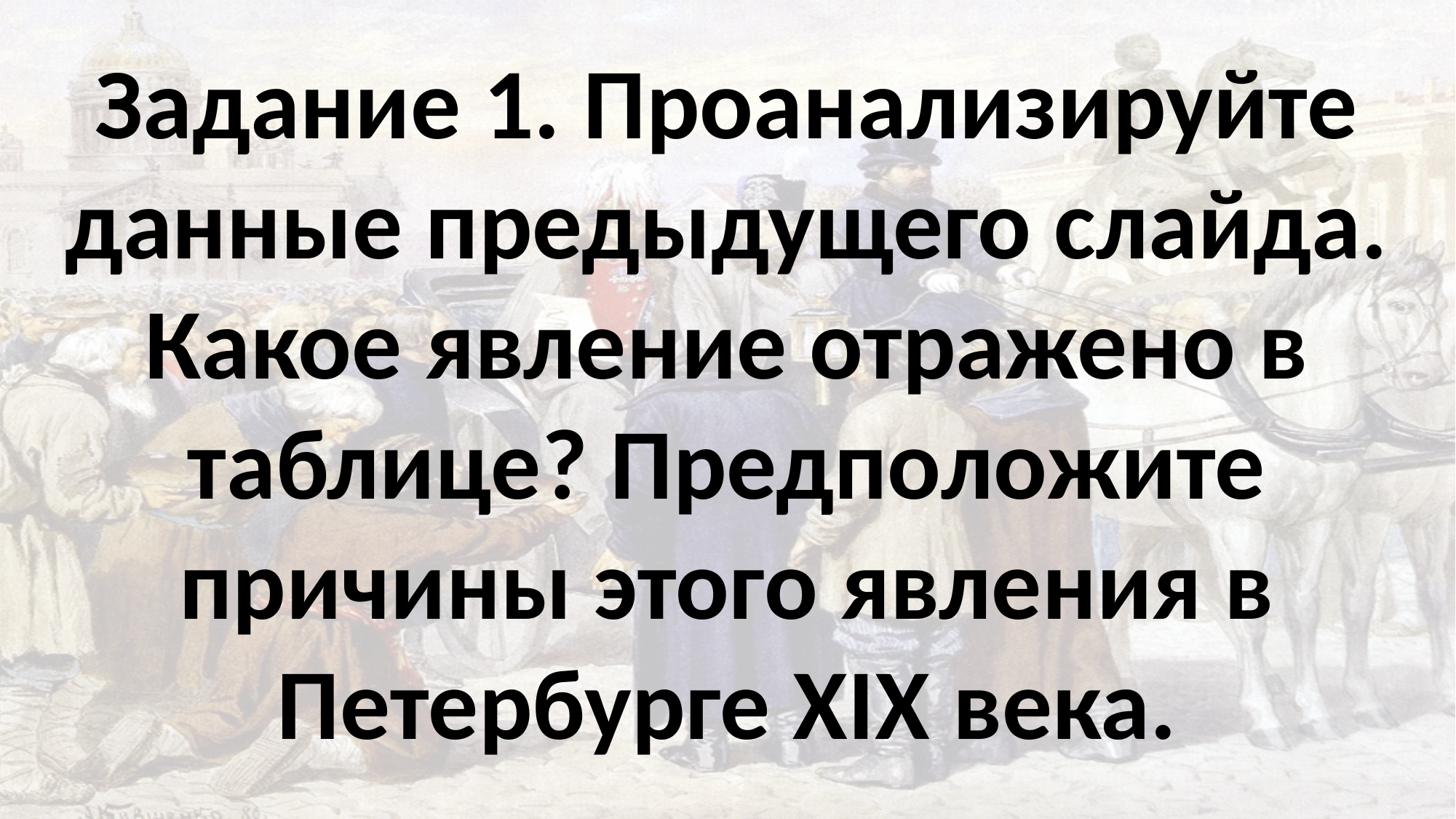

Задание 1. Проанализируйте данные предыдущего слайда. Какое явление отражено в таблице? Предположите причины этого явления в Петербурге XIX века.